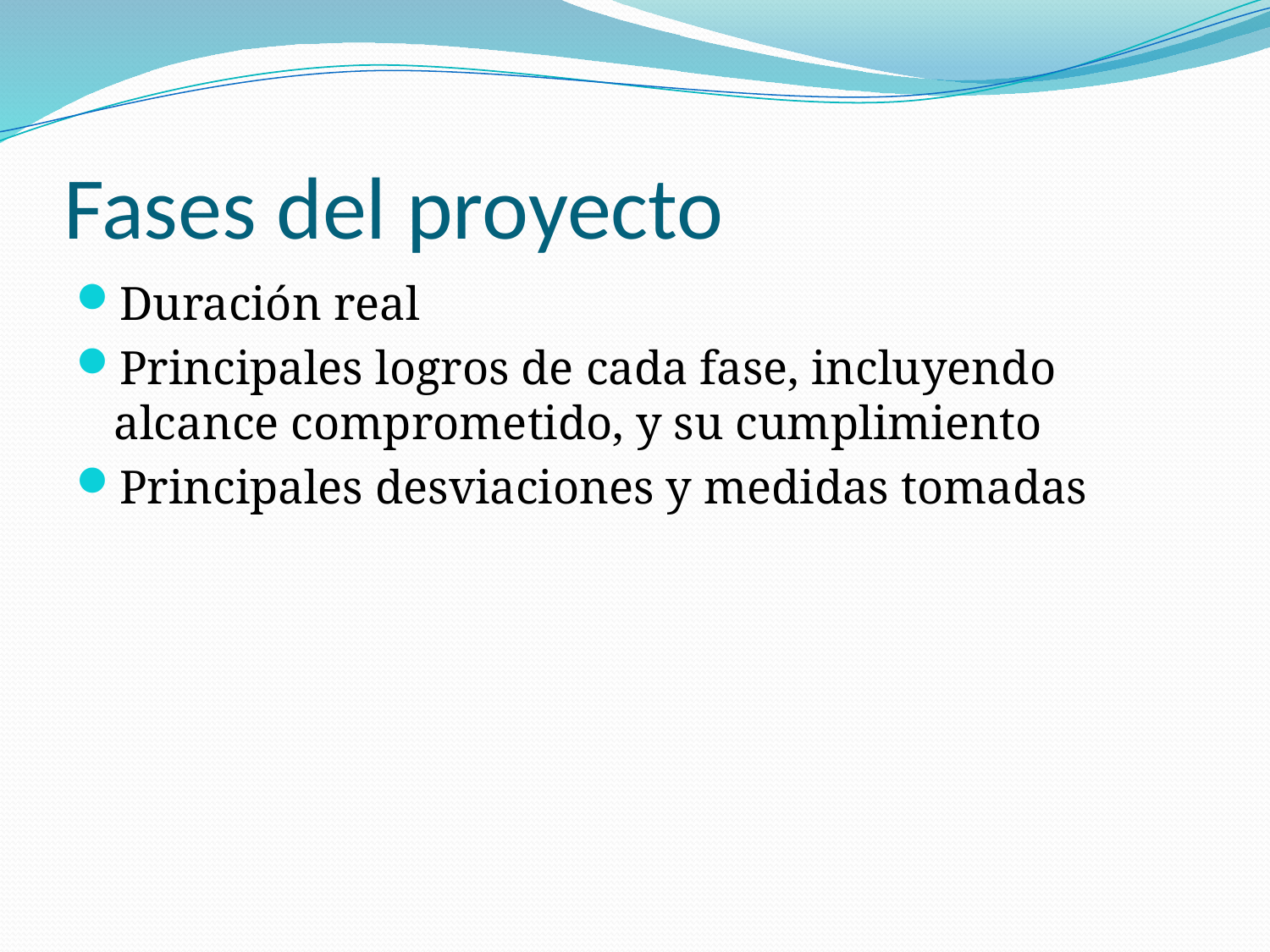

# Fases del proyecto
Duración real
Principales logros de cada fase, incluyendo alcance comprometido, y su cumplimiento
Principales desviaciones y medidas tomadas